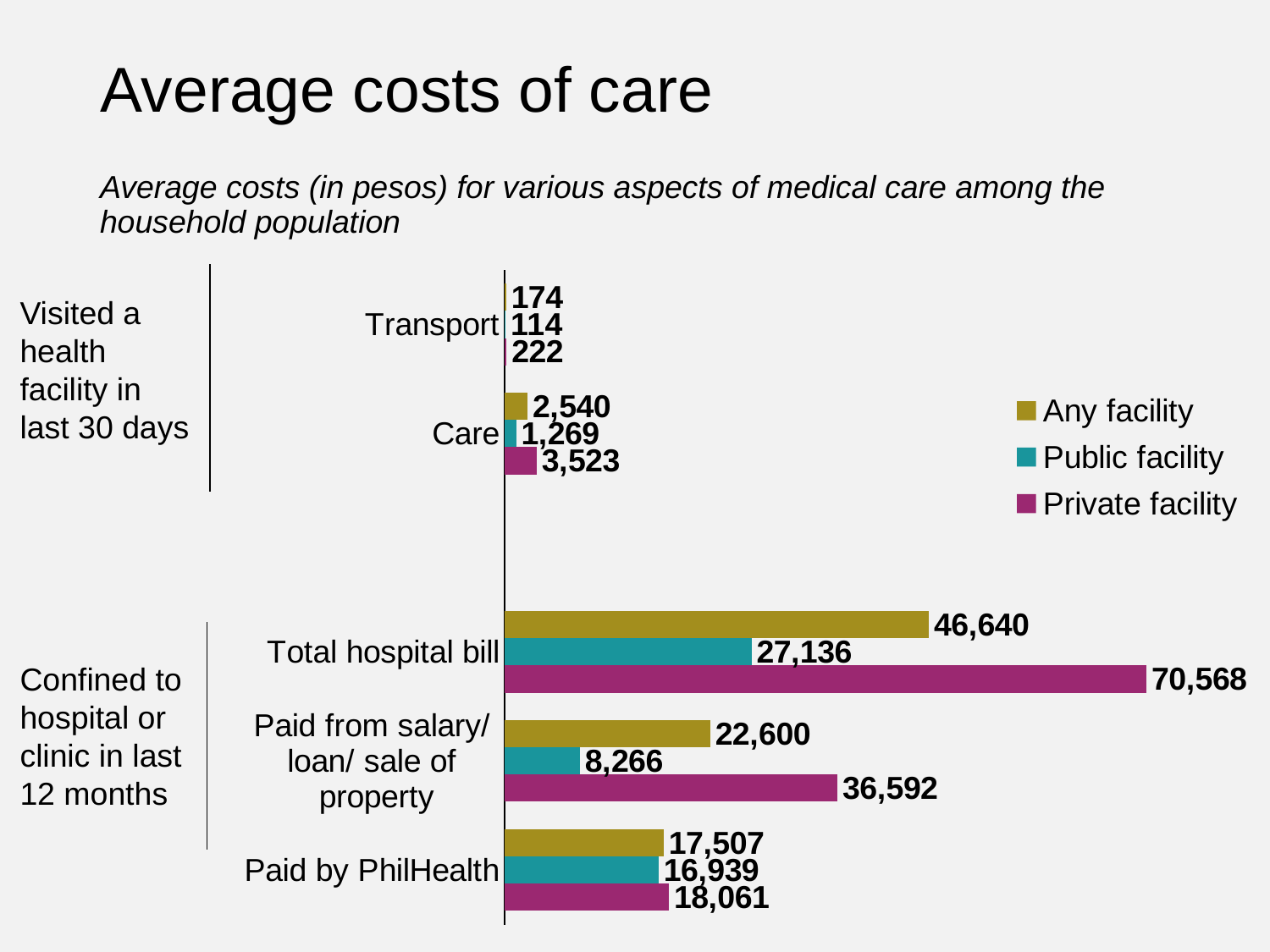

# Average costs of care
Average costs (in pesos) for various aspects of medical care among the household population
Visited a health facility in
last 30 days

### Chart

| Category | Private facility | Public facility | Any facility |
|---|---|---|---|
| Paid by PhilHealth | 18061.0 | 16939.0 | 17507.0 |
| Paid from salary/
loan/ sale of
property | 36592.0 | 8266.0 | 22600.0 |
| Total hospital bill | 70568.0 | 27136.0 | 46640.0 |
|  | None | None | None |
| Care | 3523.0 | 1269.0 | 2540.0 |
| Transport | 222.0 | 114.0 | 174.0 |
Confined to hospital or clinic in last 12 months